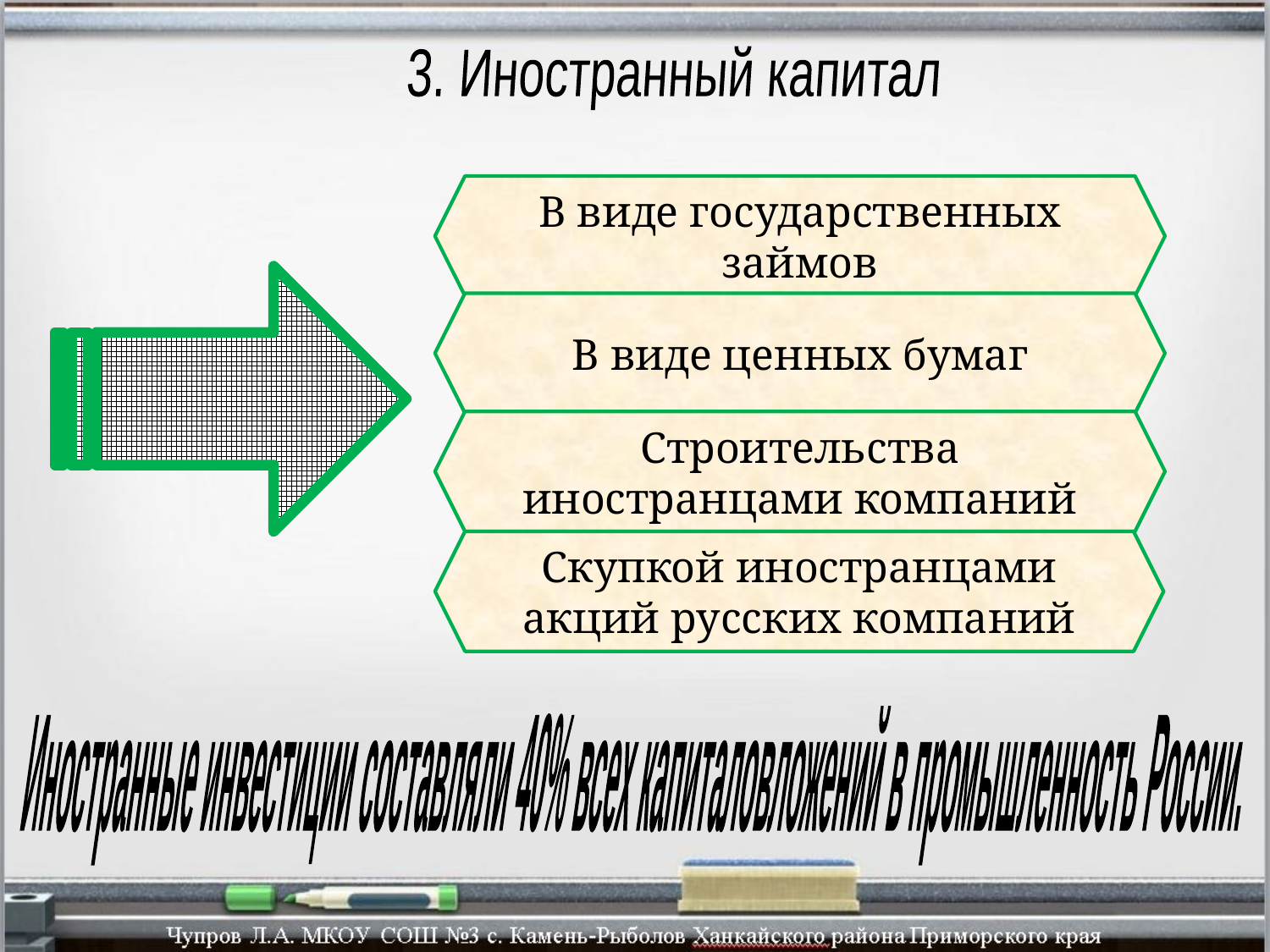

3. Иностранный капитал
В виде государственных займов

В виде ценных бумаг
Строительства иностранцами компаний
Скупкой иностранцами акций русских компаний
Иностранные инвестиции составляли 40% всех капиталовложений в промышленность России.